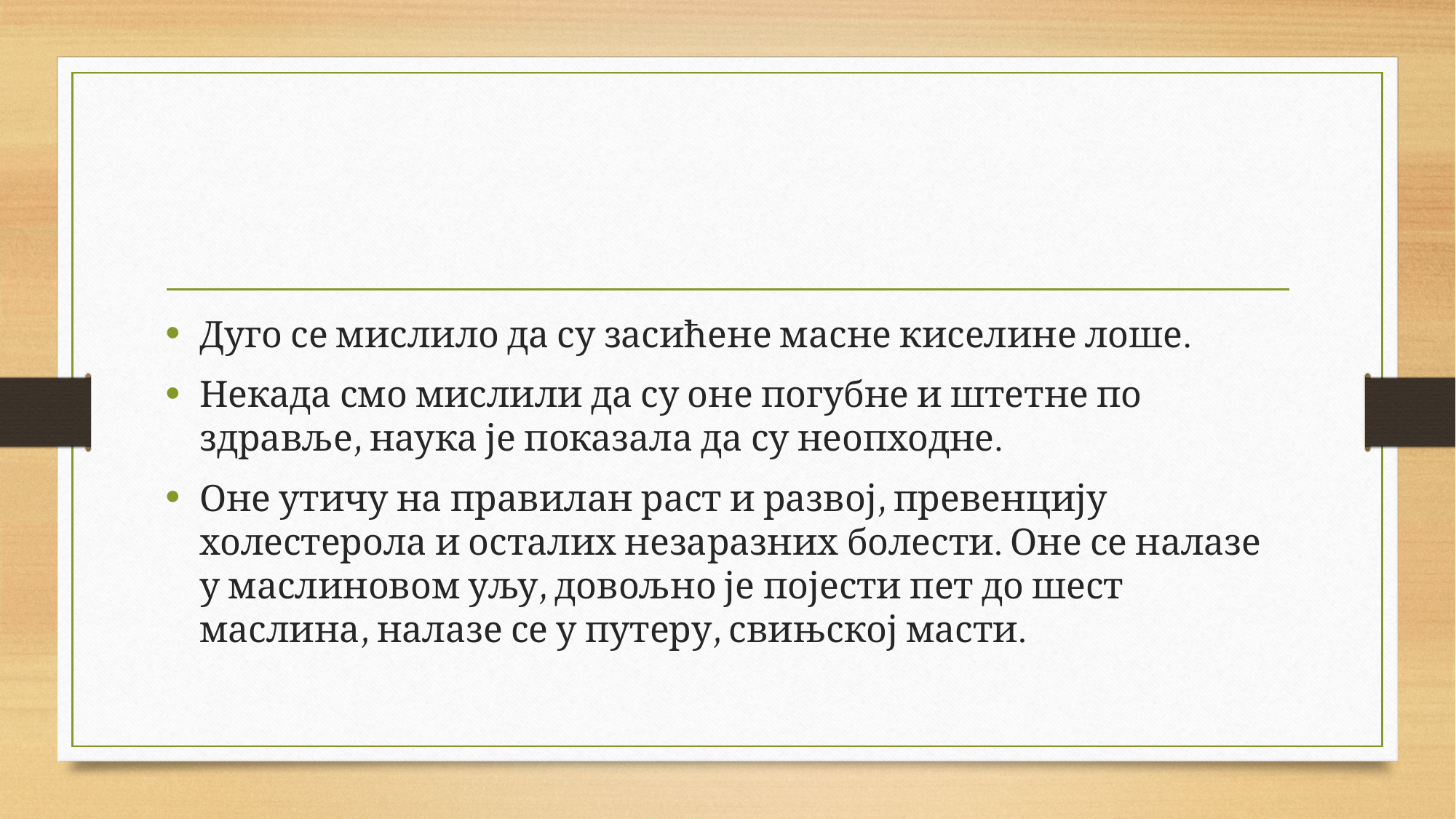

Дуго се мислило да су засићене масне киселине лоше.
Некада смо мислили да су оне погубне и штетне по здравље, наука је показала да су неопходне.
Оне утичу на правилан раст и развој, превенцију холестерола и осталих незаразних болести. Оне се налазе у маслиновом уљу, довољно је појести пет до шест маслина, налазе се у путеру, свињској масти.